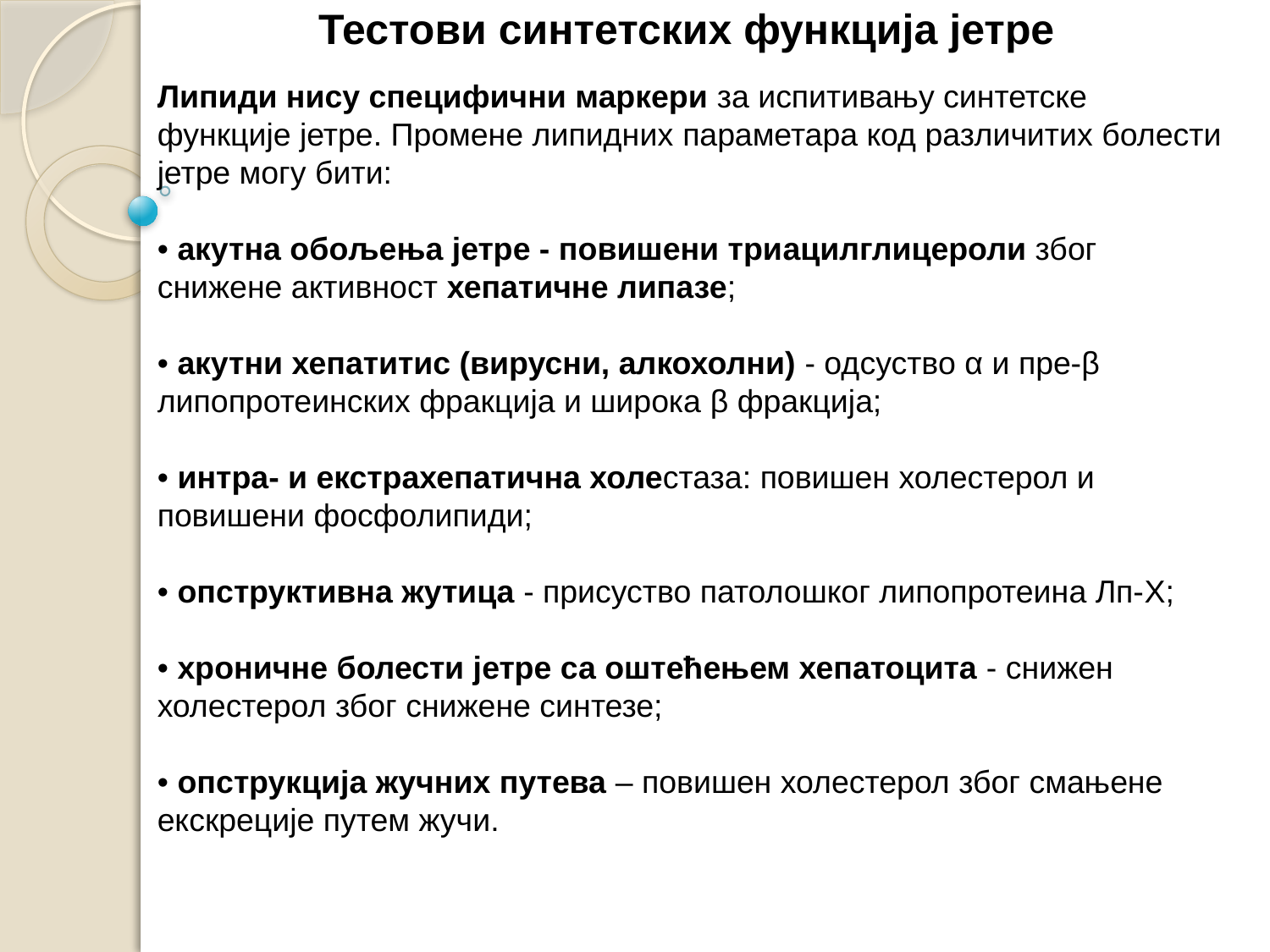

Тестови синтетских функција јетре
Липиди нису специфични маркери за испитивању синтетске функције јетре. Промене липидних параметара код различитих болести јетре могу бити:
• акутна обољења јетре - повишени триaцилглицероли због снижене активност хепатичне липазе;
• акутни хепатитис (вирусни, алкохолни) - одсуство α и пре-β липопротеинских фракција и широка β фракција;
• интра- и екстрахепатична холестаза: повишен холестерол и повишени фосфолипиди;
• опструктивна жутица - присуство патолошког липопротеина Лп-X;
• хроничне болести јетре са оштећењем хепатоцита - снижен холестерол због снижене синтезе;
• опструкција жучних путева – повишен холестерол због смањене екскреције путем жучи.